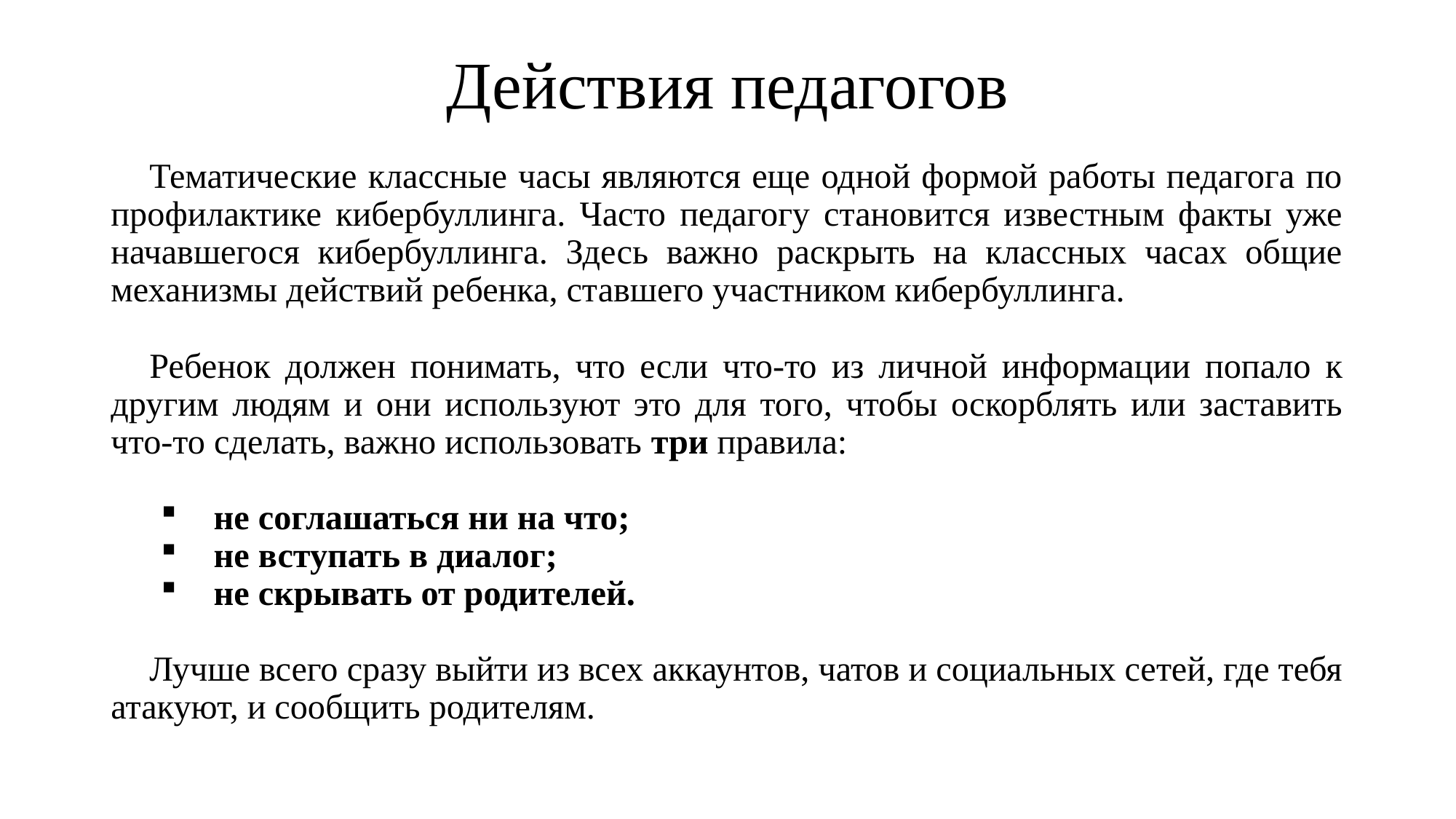

# Действия педагогов
Тематические классные часы являются еще одной формой работы педагога по профилактике кибербуллинга. Часто педагогу становится известным факты уже начавшегося кибербуллинга. Здесь важно раскрыть на классных часах общие механизмы действий ребенка, ставшего участником кибербуллинга.

Ребенок должен понимать, что если что-то из личной информации попало к другим людям и они используют это для того, чтобы оскорблять или заставить что-то сделать, важно использовать три правила:

   не соглашаться ни на что;
   не вступать в диалог;
   не скрывать от родителей.

Лучше всего сразу выйти из всех аккаунтов, чатов и социальных сетей, где тебя атакуют, и сообщить родителям.